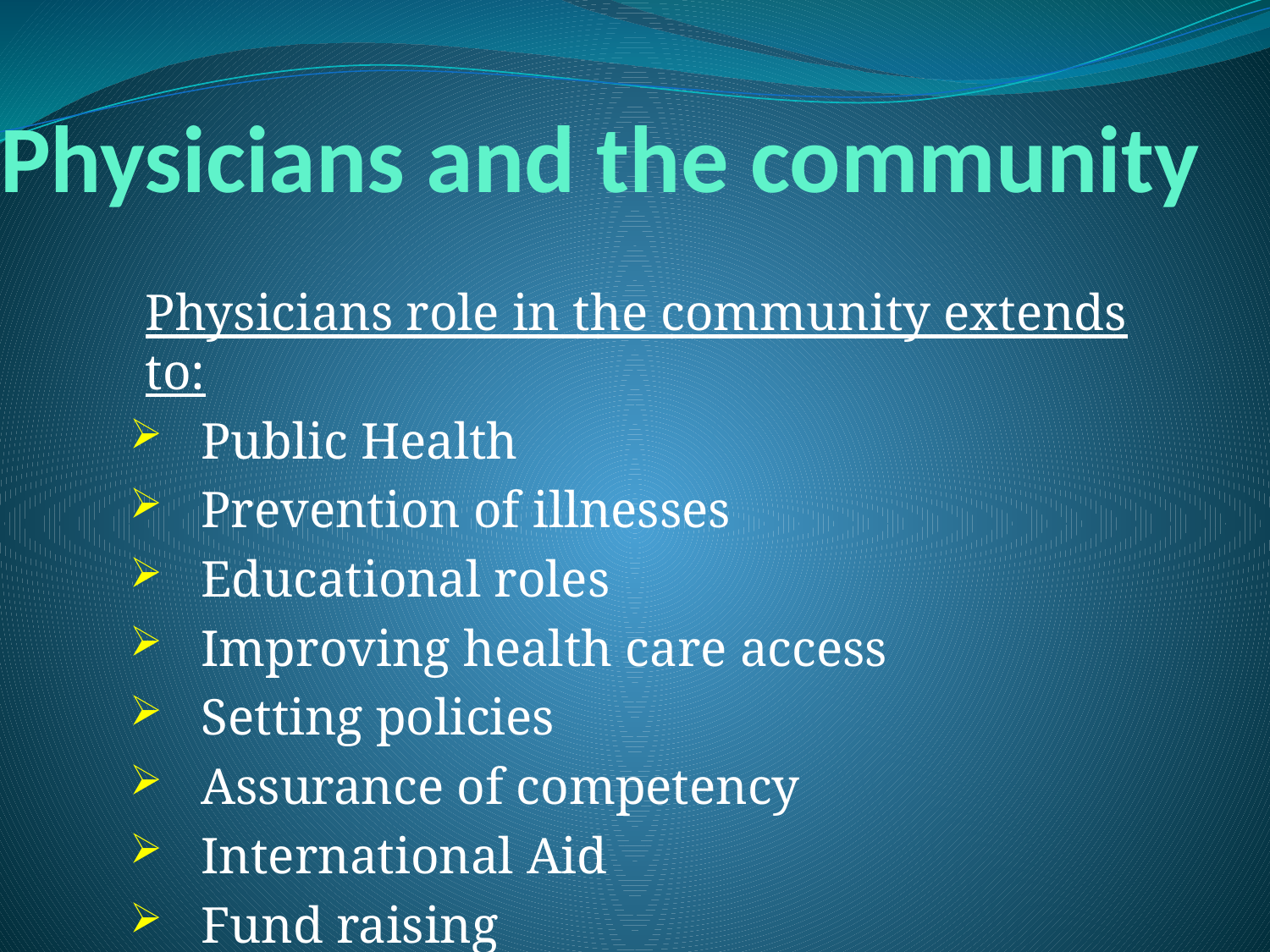

# Physicians and the community
	Physicians role in the community extends to:
Public Health
Prevention of illnesses
Educational roles
Improving health care access
Setting policies
Assurance of competency
International Aid
Fund raising